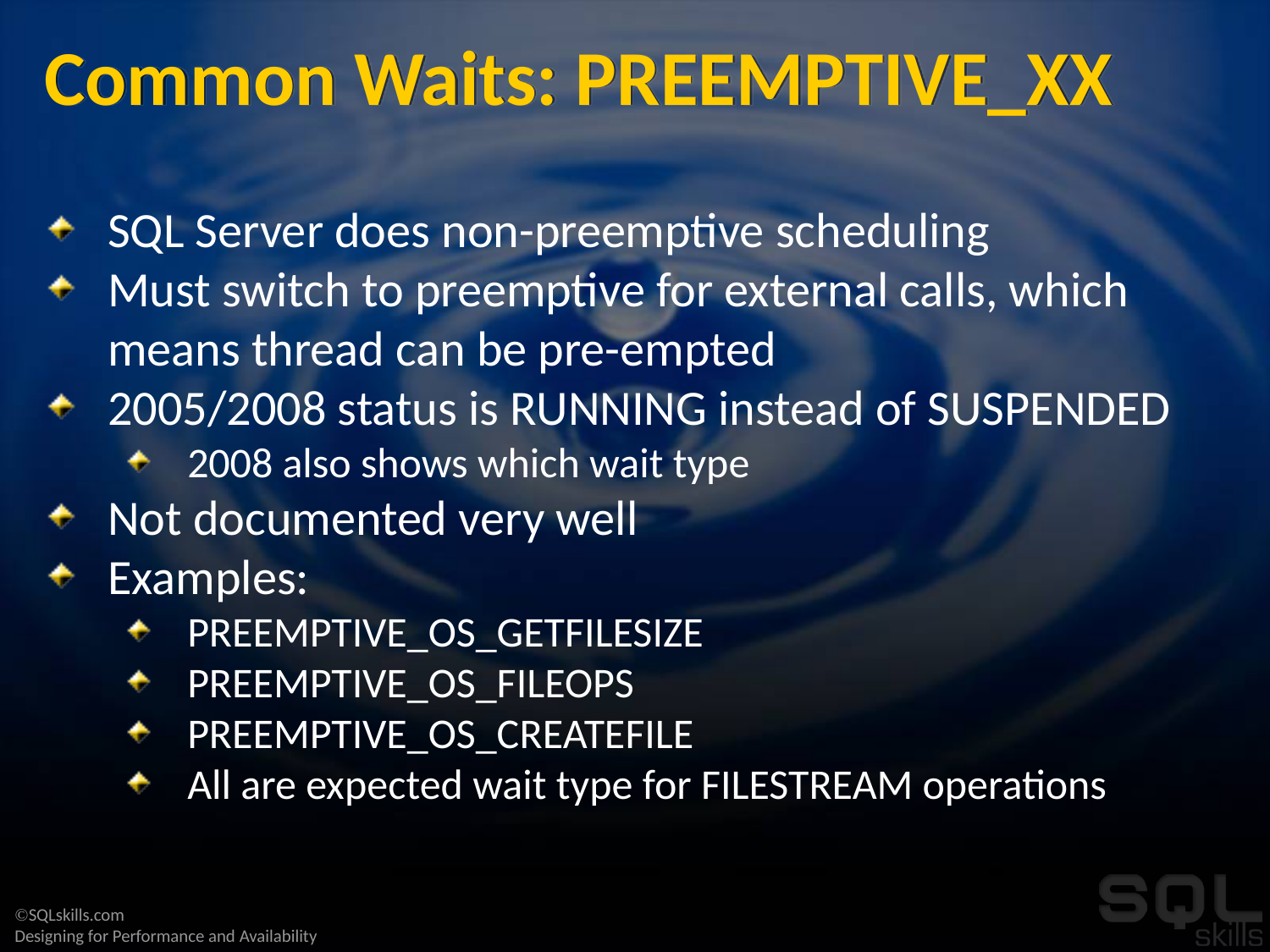

# Common Waits: PREEMPTIVE_XX
SQL Server does non-preemptive scheduling
Must switch to preemptive for external calls, which means thread can be pre-empted
2005/2008 status is RUNNING instead of SUSPENDED
2008 also shows which wait type
Not documented very well
Examples:
PREEMPTIVE_OS_GETFILESIZE
PREEMPTIVE_OS_FILEOPS
PREEMPTIVE_OS_CREATEFILE
All are expected wait type for FILESTREAM operations